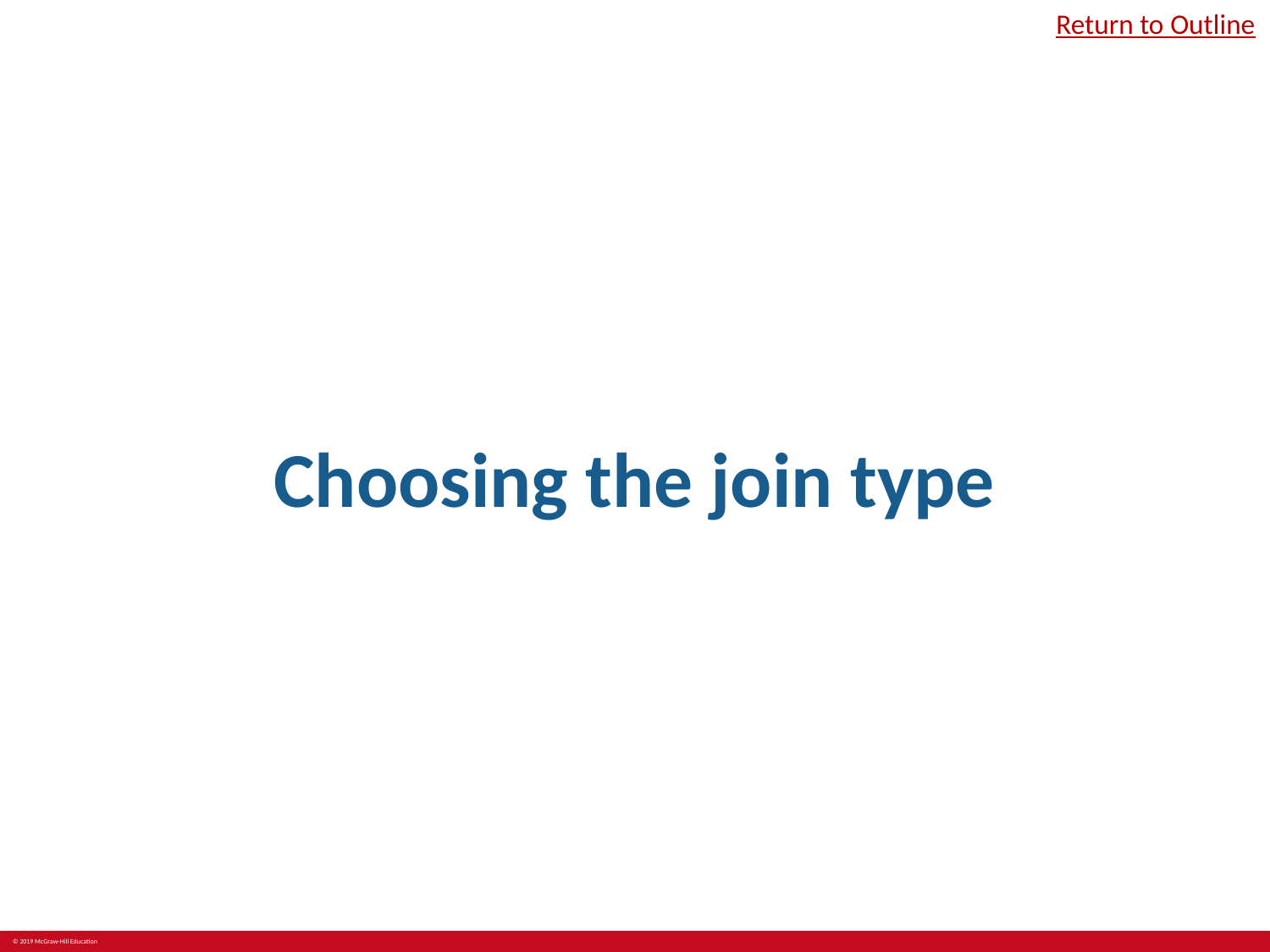

Return to Outline
# Choosing the join type